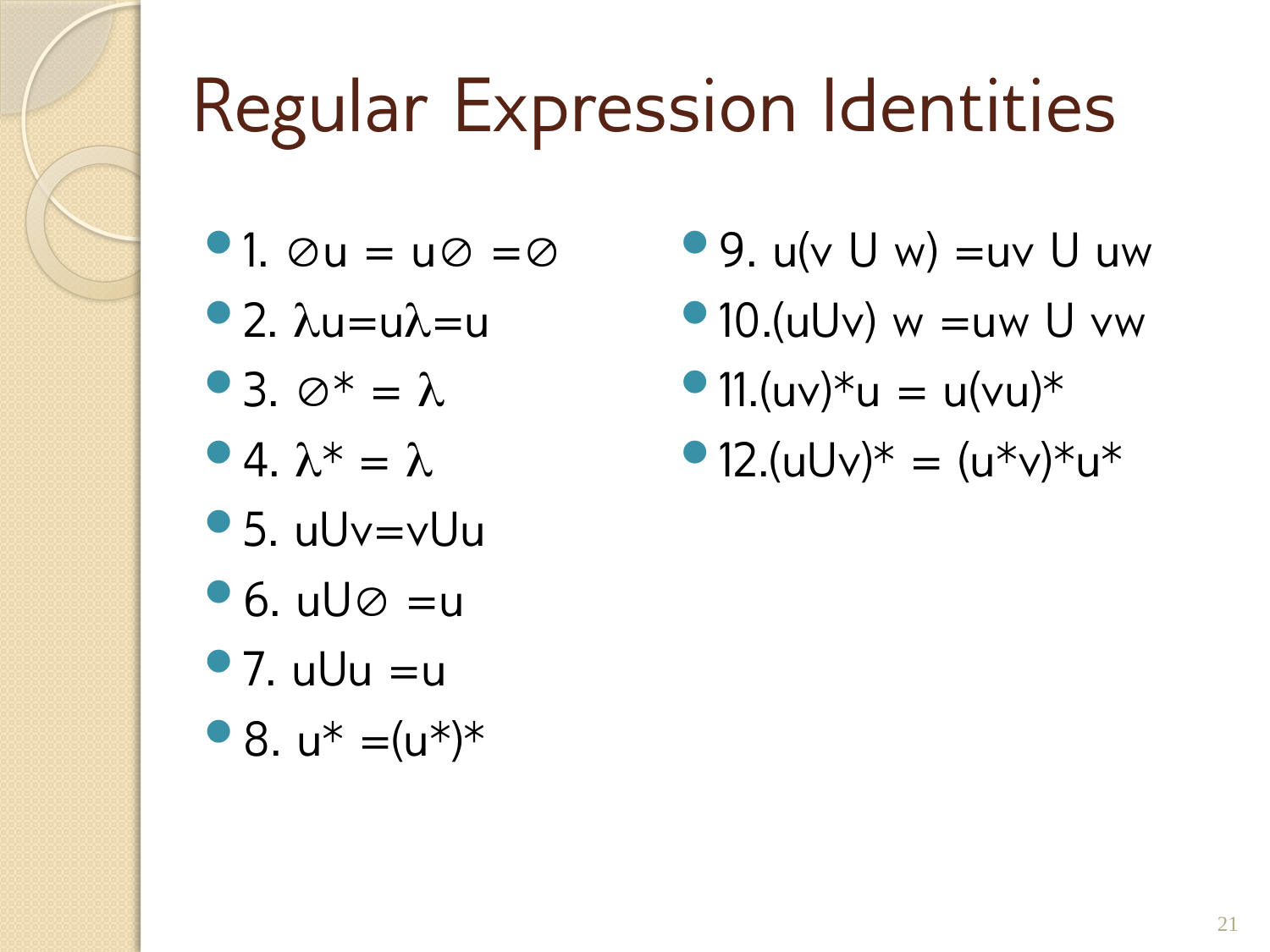

# Regular Expression Identities
1. ∅u = u∅ =∅
2. λu=uλ=u
3. ∅* = λ
4. λ* = λ
5. uUv=vUu
6. uU∅ =u
7. uUu =u
8. u* =(u*)*

9. u(v U w) =uv U uw
10.(uUv) w =uw U vw
11.(uv)*u = u(vu)*
12.(uUv)* = (u*v)*u*
21